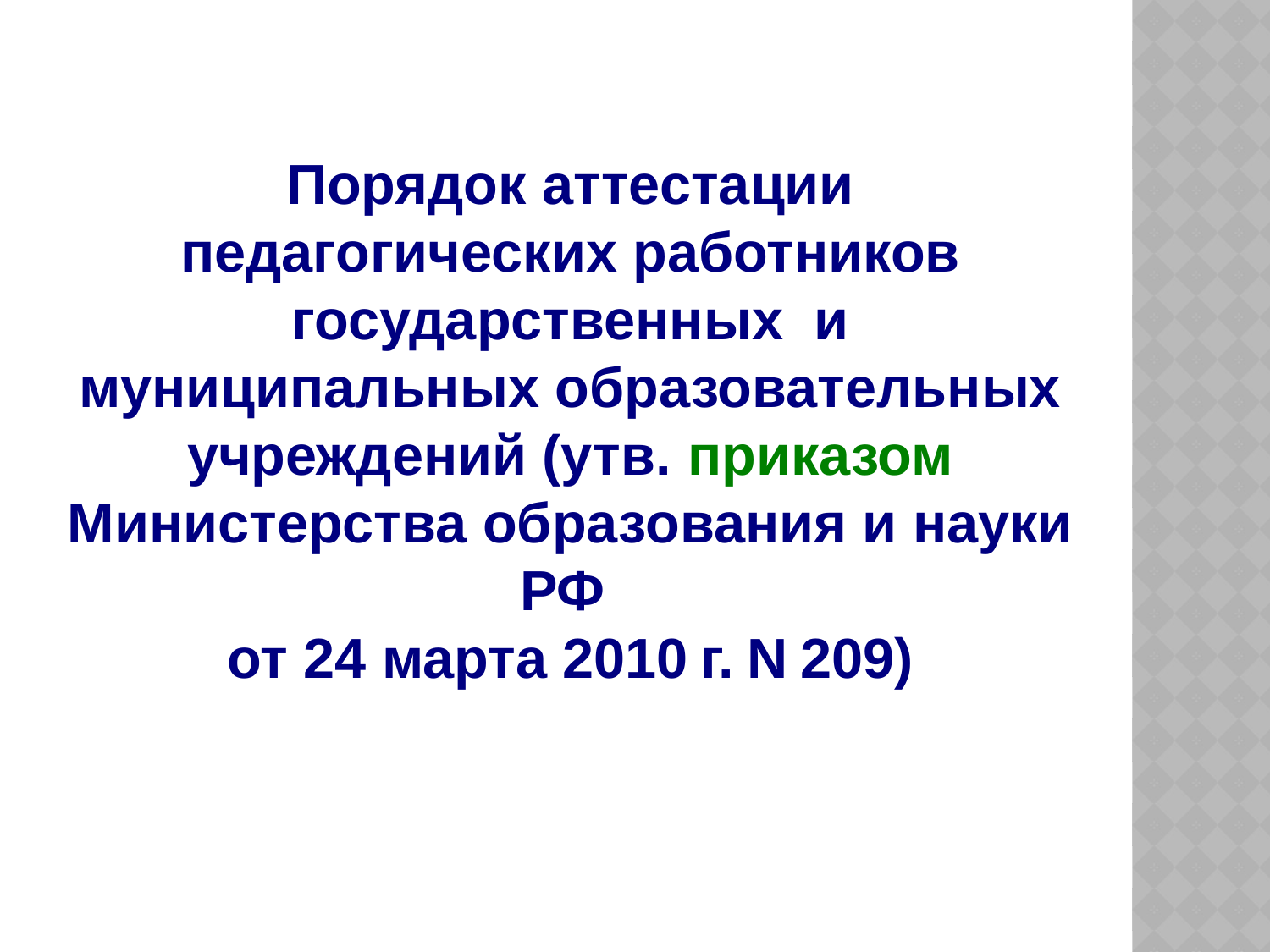

Порядок аттестации педагогических работников государственных  и муниципальных образовательных учреждений (утв. приказом Министерства образования и науки РФ
от 24 марта 2010 г. N 209)